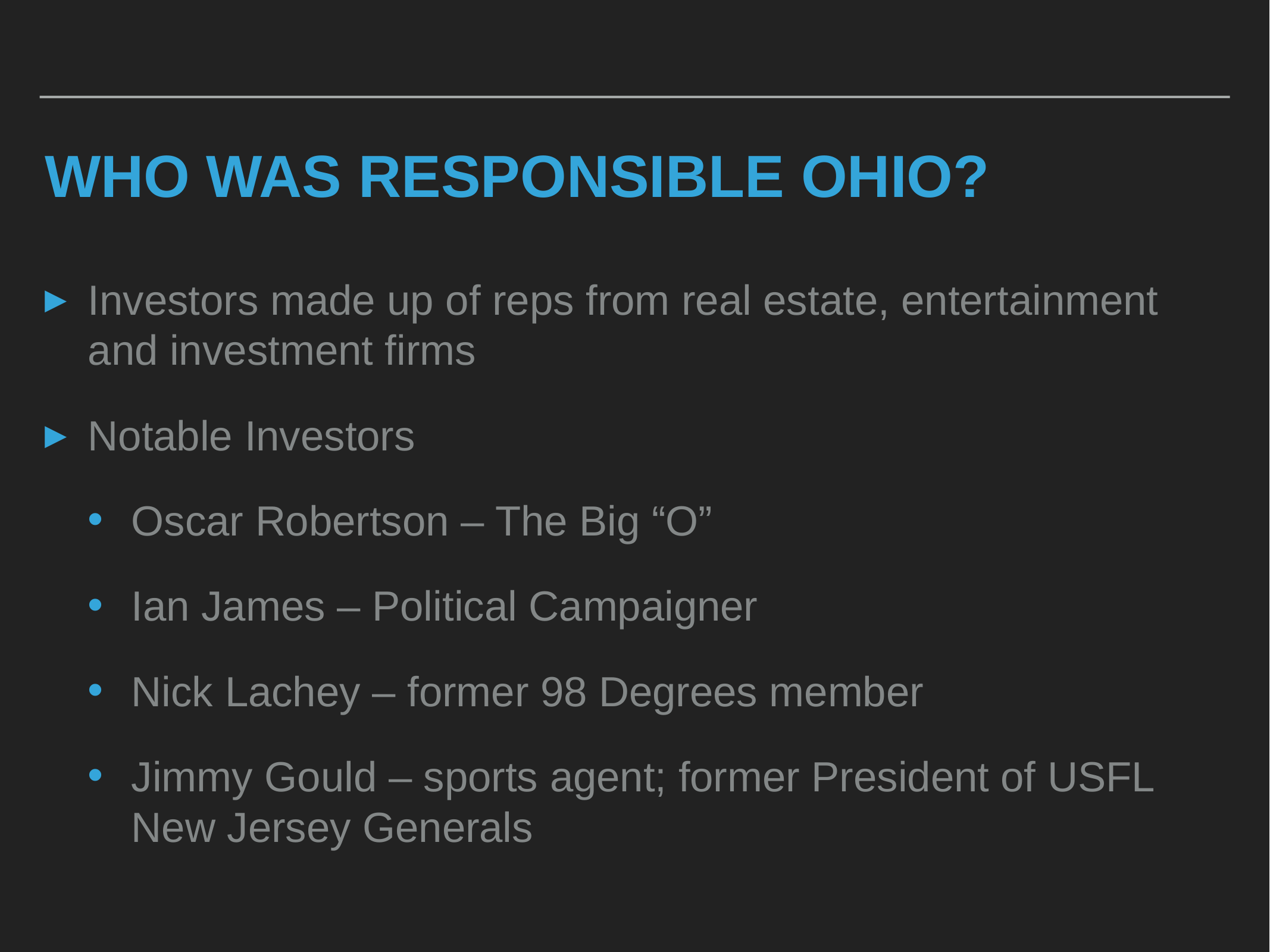

# Who was responsible Ohio?
Investors made up of reps from real estate, entertainment and investment firms
Notable Investors
Oscar Robertson – The Big “O”
Ian James – Political Campaigner
Nick Lachey – former 98 Degrees member
Jimmy Gould – sports agent; former President of USFL New Jersey Generals